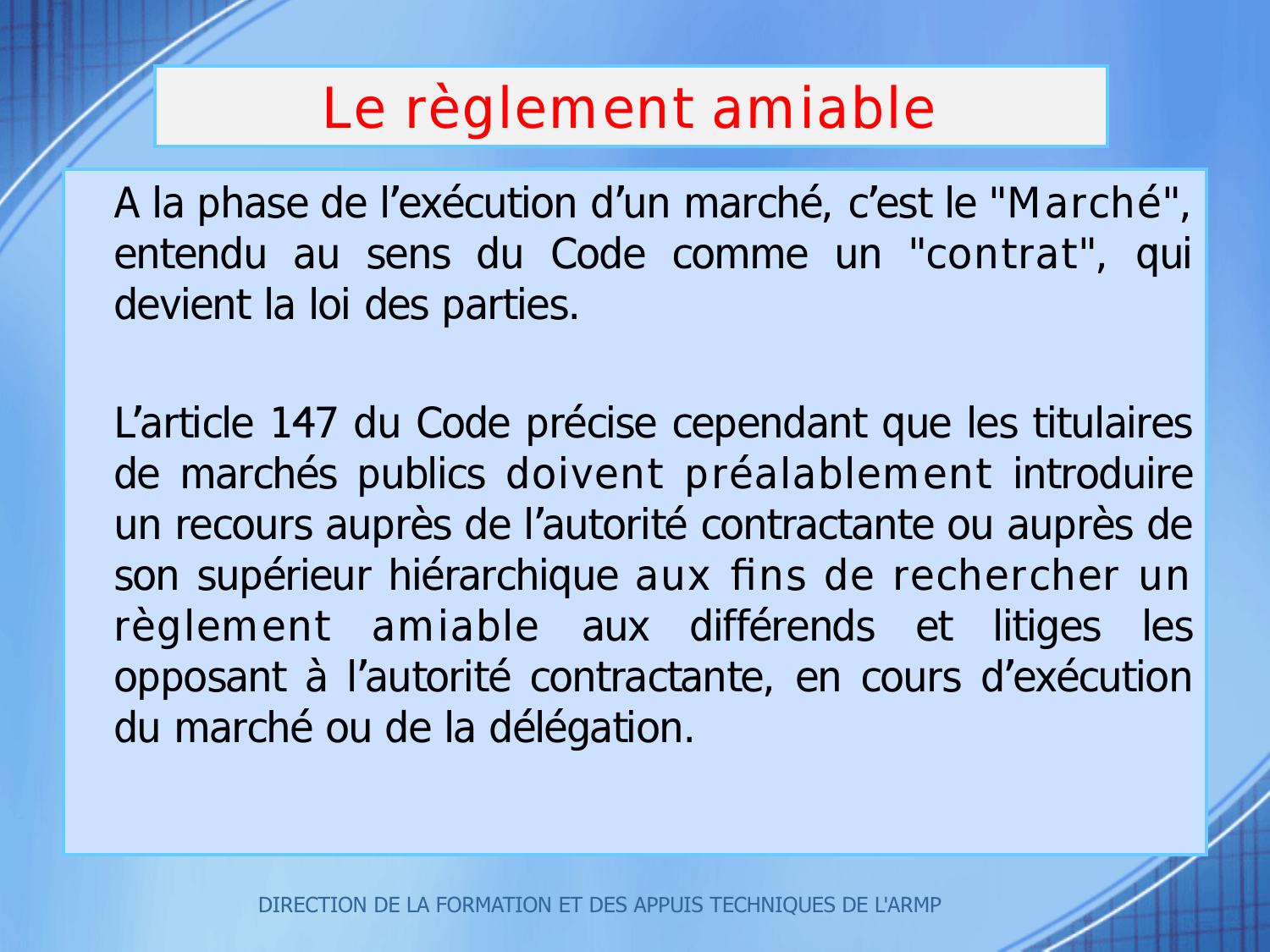

# Le règlement amiable
	A la phase de l’exécution d’un marché, c’est le "Marché", entendu au sens du Code comme un "contrat", qui devient la loi des parties.

	L’article 147 du Code précise cependant que les titulaires de marchés publics doivent préalablement introduire un recours auprès de l’autorité contractante ou auprès de son supérieur hiérarchique aux fins de rechercher un règlement amiable aux différends et litiges les opposant à l’autorité contractante, en cours d’exécution du marché ou de la délégation.
DIRECTION DE LA FORMATION ET DES APPUIS TECHNIQUES DE L'ARMP